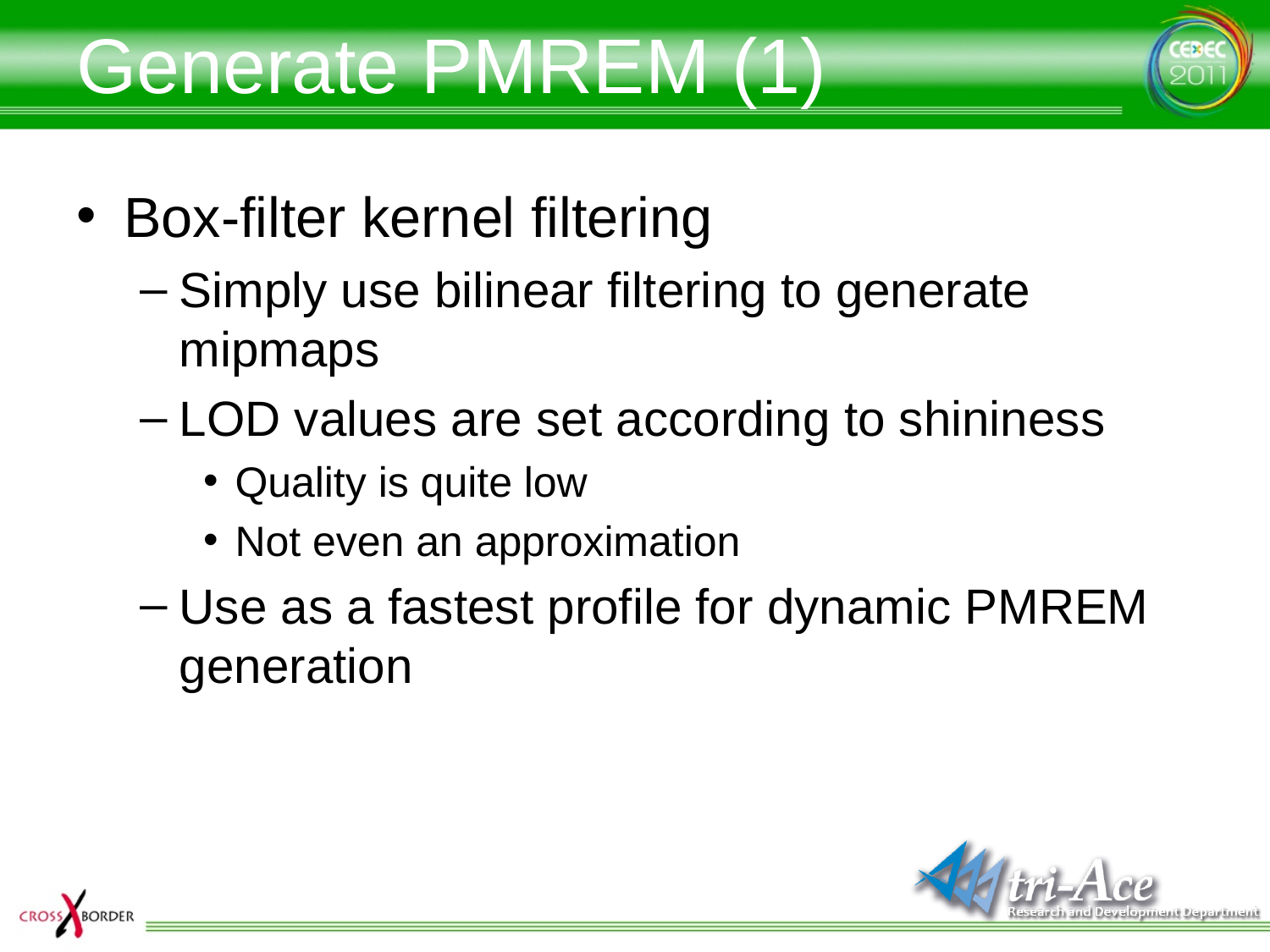

# Generate PMREM (1)
Box-filter kernel filtering
Simply use bilinear filtering to generate mipmaps
LOD values are set according to shininess
Quality is quite low
Not even an approximation
Use as a fastest profile for dynamic PMREM generation